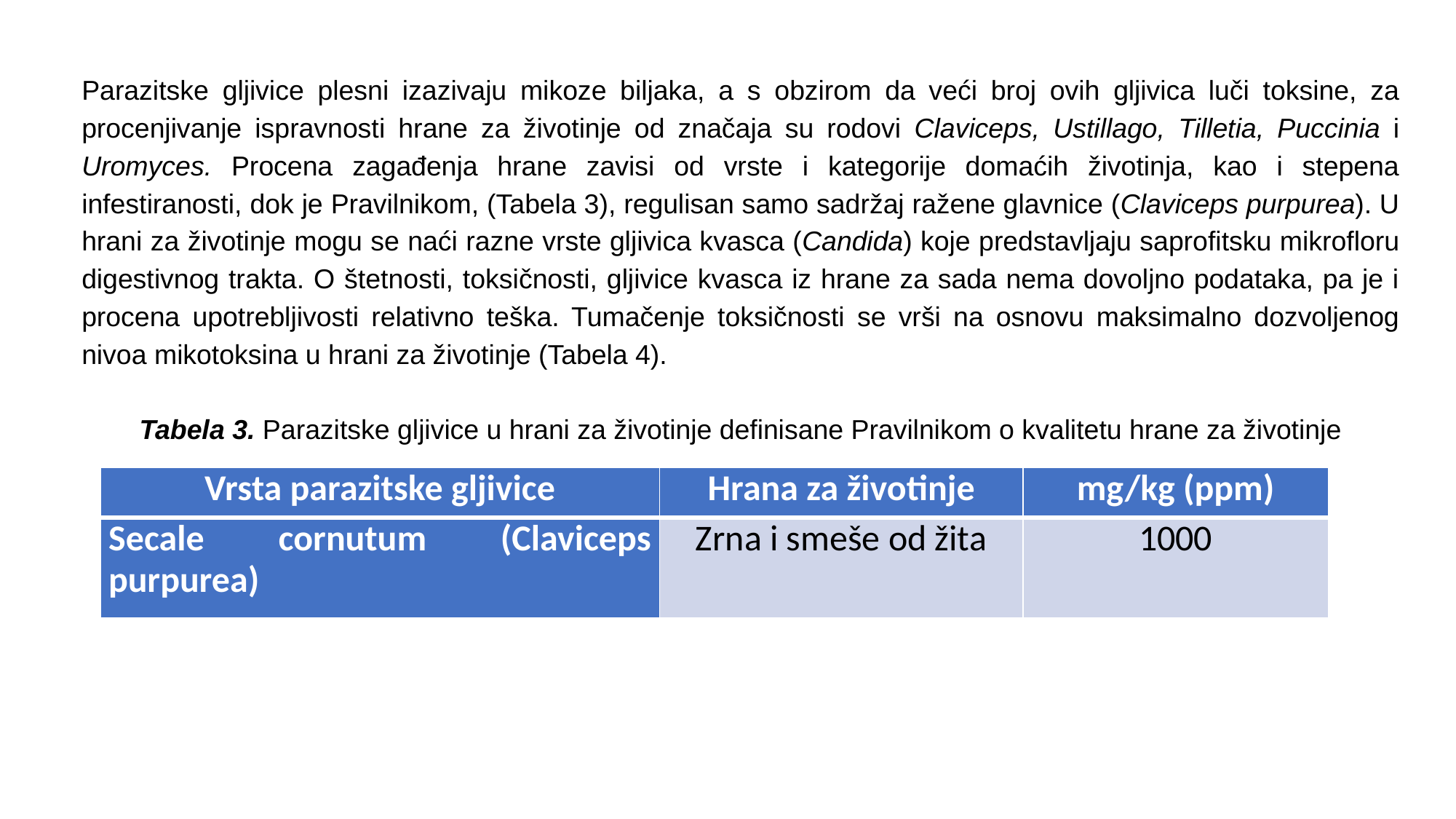

Parazitske gljivice plesni izazivaju mikoze biljaka, a s obzirom da veći broj ovih gljivica luči toksine, za procenjivanje ispravnosti hrane za životinje od značaja su rodovi Claviceps, Ustillago, Tilletia, Puccinia i Uromyces. Procena zagađenja hrane zavisi od vrste i kategorije domaćih životinja, kao i stepena infestiranosti, dok je Pravilnikom, (Tabela 3), regulisan samo sadržaj ražene glavnice (Claviceps purpurea). U hrani za životinje mogu se naći razne vrste gljivica kvasca (Candida) koje predstavljaju saprofitsku mikrofloru digestivnog trakta. O štetnosti, toksičnosti, gljivice kvasca iz hrane za sada nema dovoljno podataka, pa je i procena upotrebljivosti relativno teška. Tumačenje toksičnosti se vrši na osnovu maksimalno dozvoljenog nivoa mikotoksina u hrani za životinje (Tabela 4).

Tabela 3. Parazitske gljivice u hrani za životinje definisane Pravilnikom o kvalitetu hrane za životinje
| Vrsta parazitske gljivice | Hrana za životinje | mg/kg (ppm) |
| --- | --- | --- |
| Secale cornutum (Claviceps purpurea) | Zrna i smeše od žita | 1000 |